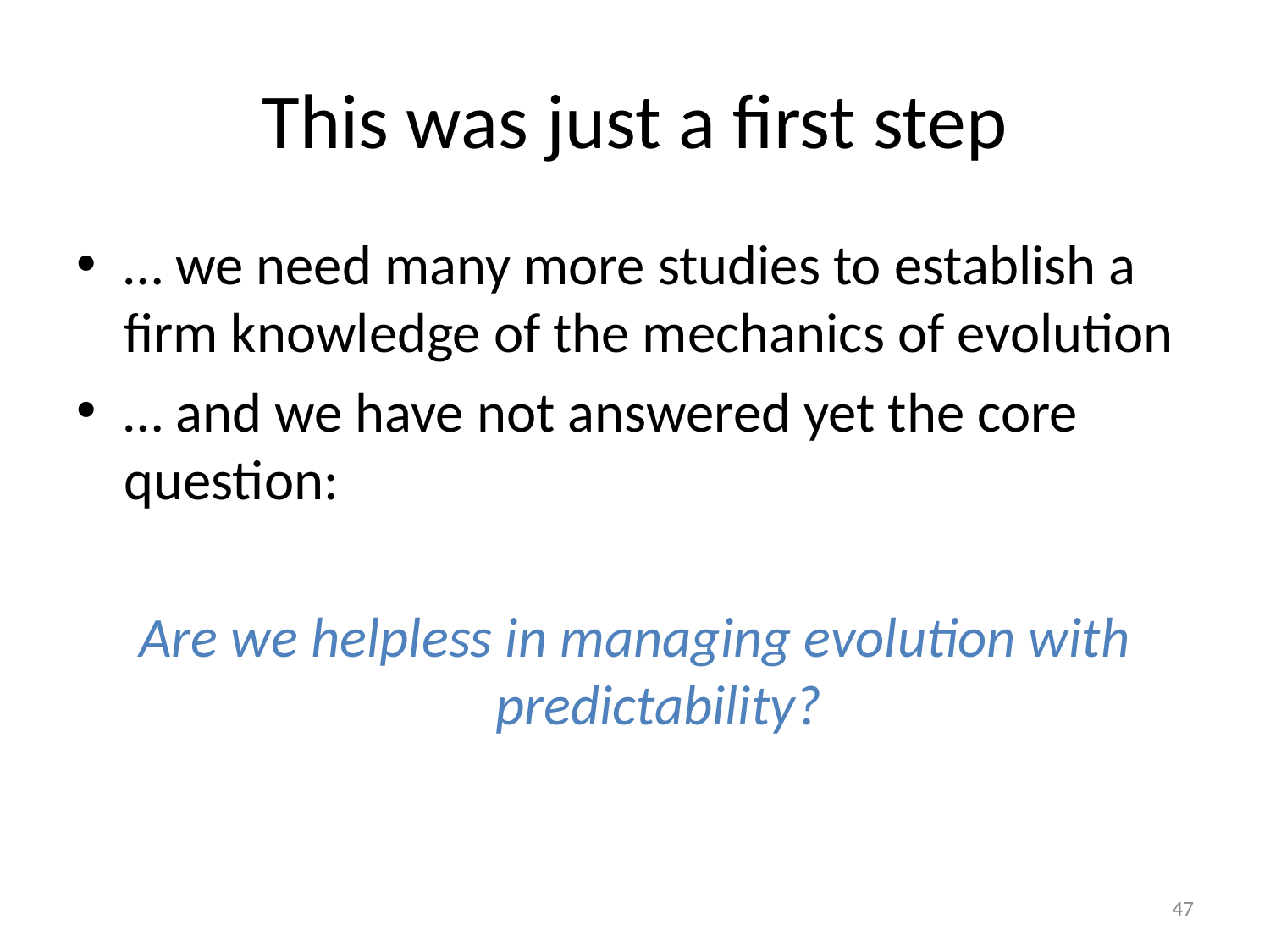

# This was just a first step
… we need many more studies to establish a firm knowledge of the mechanics of evolution
… and we have not answered yet the core question:

Are we helpless in managing evolution with predictability?
47